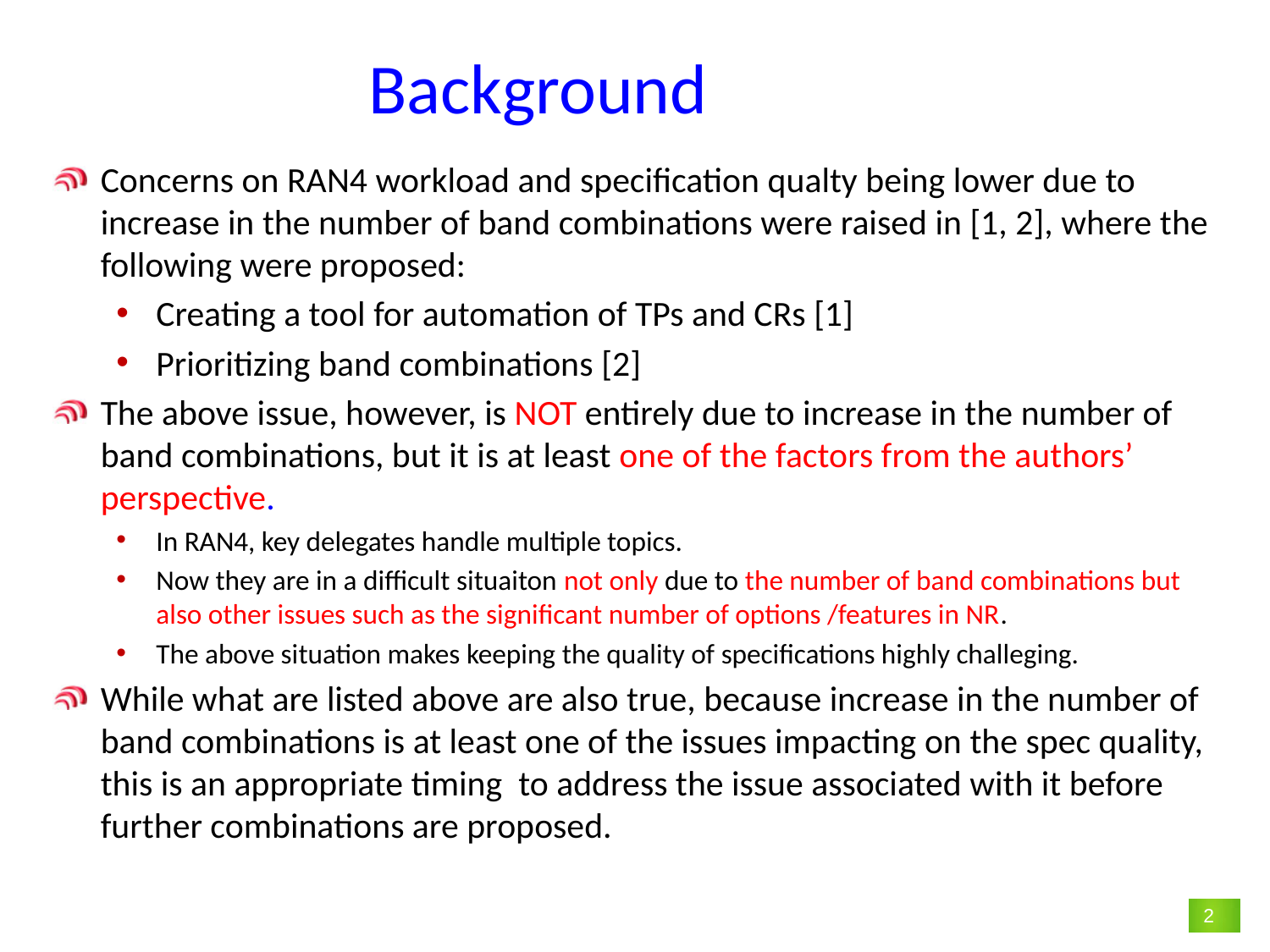

# Background
Concerns on RAN4 workload and specification qualty being lower due to increase in the number of band combinations were raised in [1, 2], where the following were proposed:
Creating a tool for automation of TPs and CRs [1]
Prioritizing band combinations [2]
The above issue, however, is NOT entirely due to increase in the number of band combinations, but it is at least one of the factors from the authors’ perspective.
In RAN4, key delegates handle multiple topics.
Now they are in a difficult situaiton not only due to the number of band combinations but also other issues such as the significant number of options /features in NR.
The above situation makes keeping the quality of specifications highly challeging.
While what are listed above are also true, because increase in the number of band combinations is at least one of the issues impacting on the spec quality, this is an appropriate timing  to address the issue associated with it before further combinations are proposed.